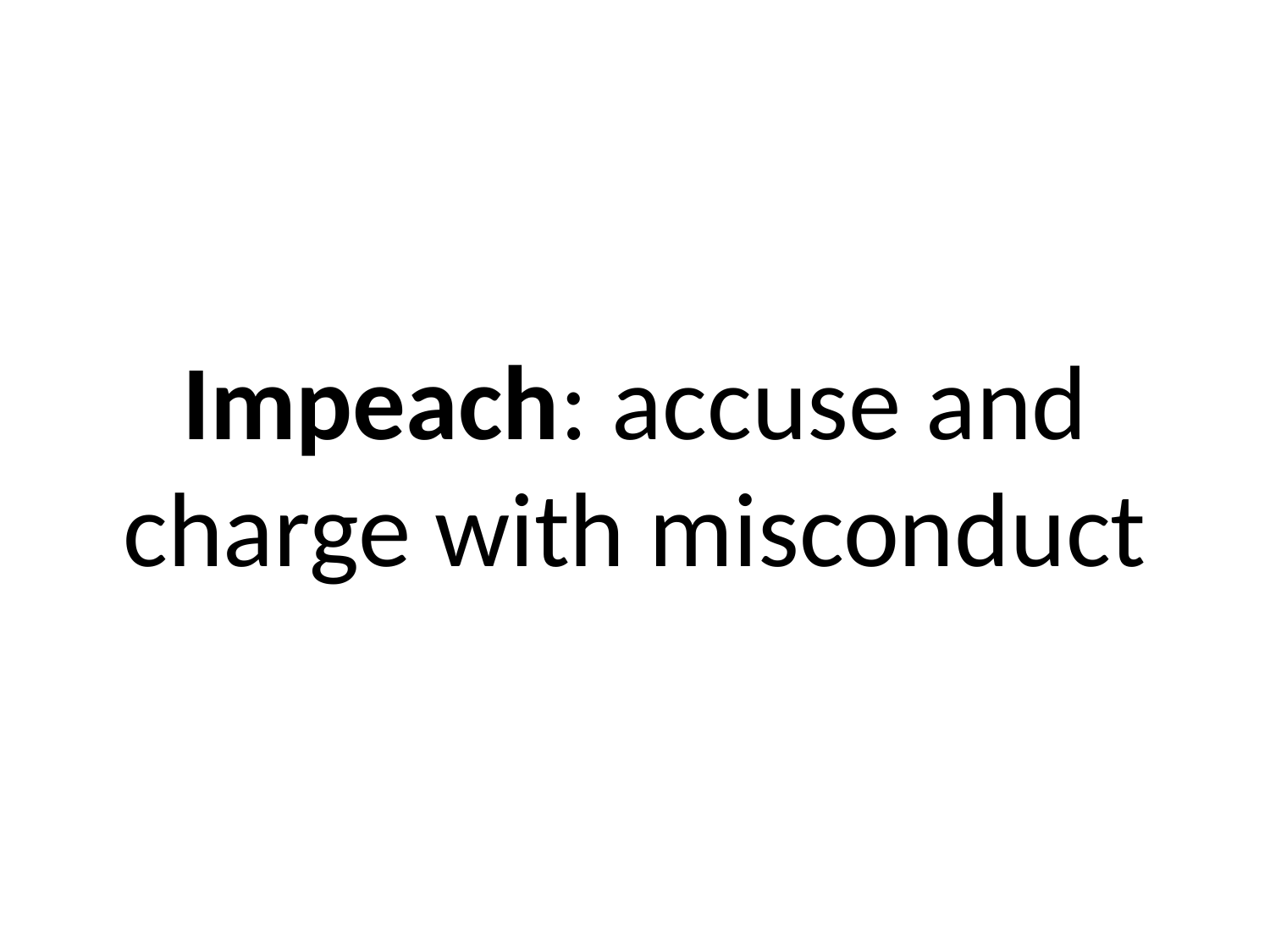

# Impeach: accuse and charge with misconduct